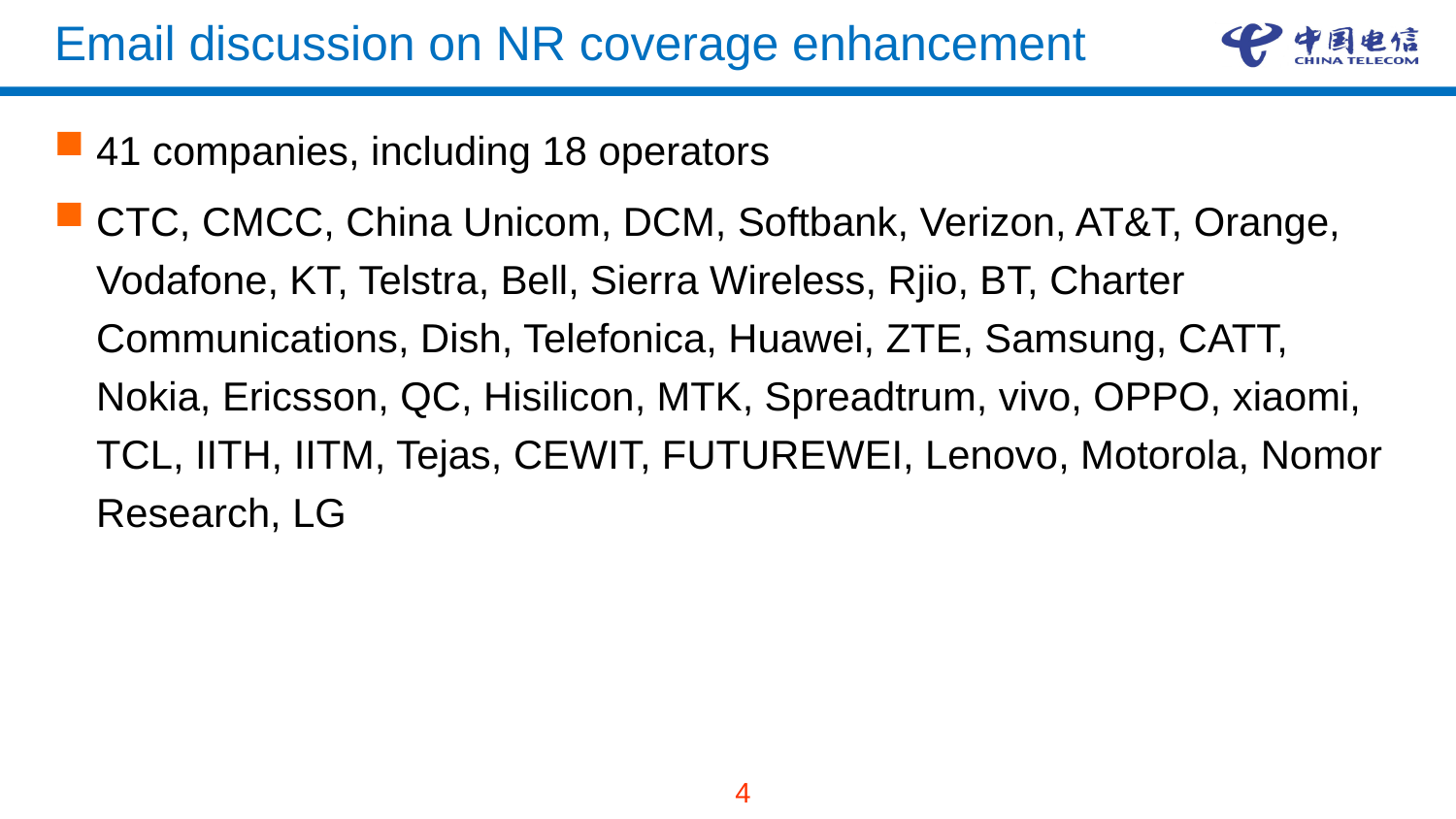

# Email discussion on NR coverage enhancement
41 companies, including 18 operators
CTC, CMCC, China Unicom, DCM, Softbank, Verizon, AT&T, Orange, Vodafone, KT, Telstra, Bell, Sierra Wireless, Rjio, BT, Charter Communications, Dish, Telefonica, Huawei, ZTE, Samsung, CATT, Nokia, Ericsson, QC, Hisilicon, MTK, Spreadtrum, vivo, OPPO, xiaomi, TCL, IITH, IITM, Tejas, CEWIT, FUTUREWEI, Lenovo, Motorola, Nomor Research, LG

4